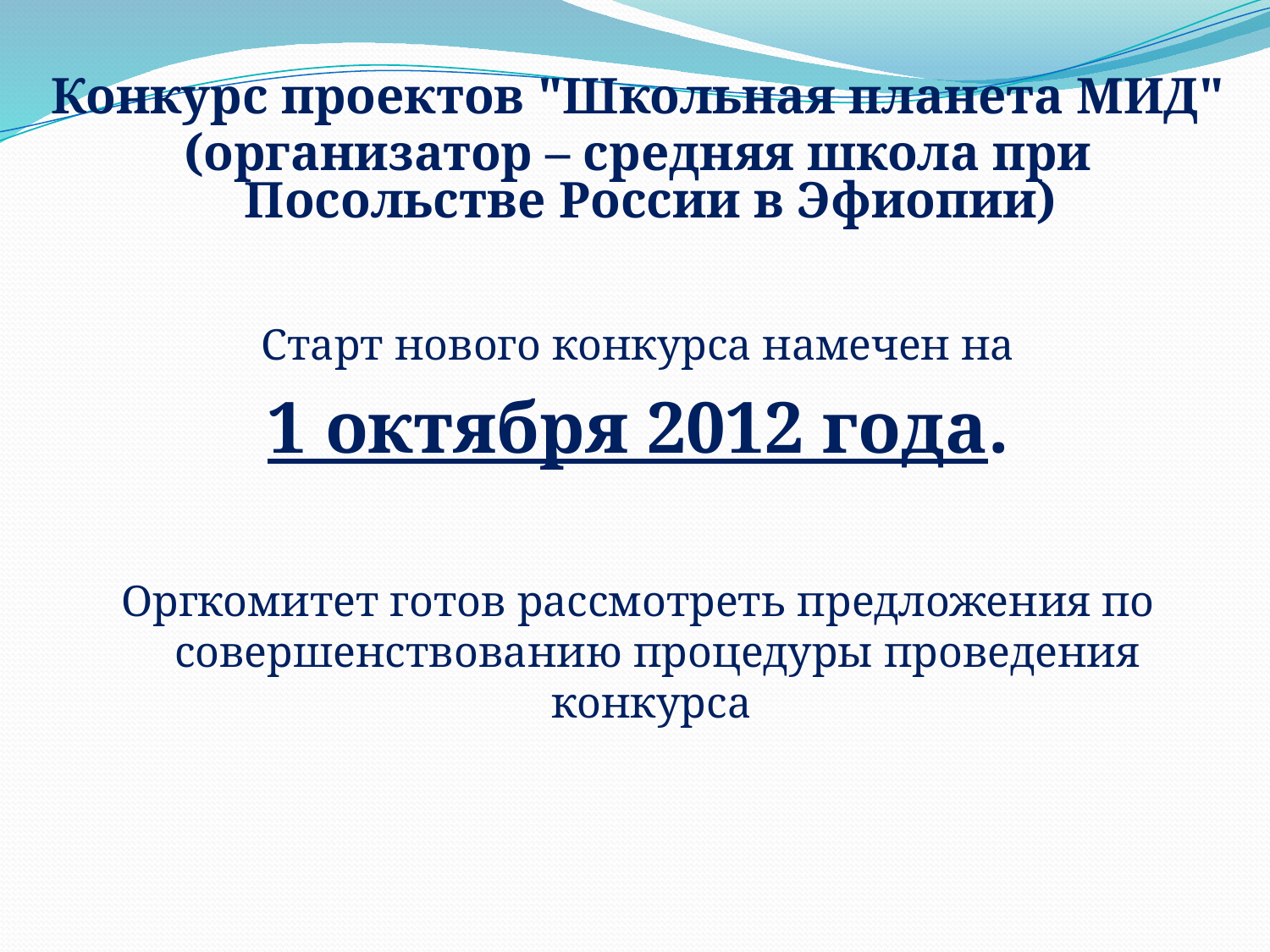

Конкурс проектов "Школьная планета МИД"
(организатор – средняя школа при Посольстве России в Эфиопии)

Старт нового конкурса намечен на
 1 октября 2012 года.

Оргкомитет готов рассмотреть предложения по совершенствованию процедуры проведения конкурса